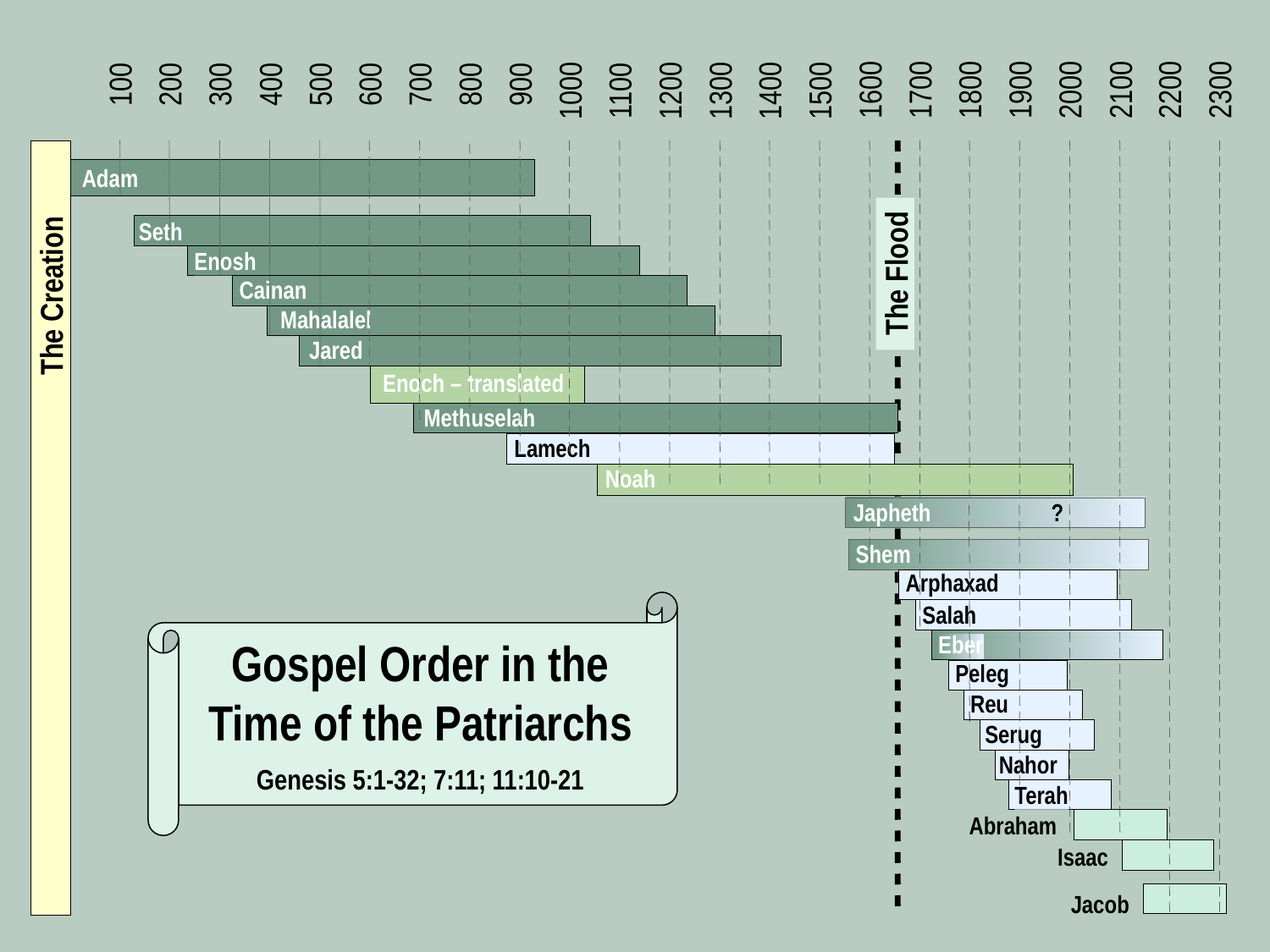

100
300
600
900
200
400
500
700
800
1700
1900
2000
2100
2200
1600
1800
2300
1000
1200
1400
1300
1500
1100

The Creation

The Flood

Adam

Seth

Enosh

Cainan

Mahalalel

Jared

Enoch – translated

Methuselah

Lamech

Noah

Japheth                     ?

Shem

Arphaxad

Gospel Order in the
Time of the Patriarchs
Genesis 5:1-32; 7:11; 11:10-21

Salah

Eber

Peleg

Reu

Serug

Nahor

Terah

Abraham

Isaac

Jacob